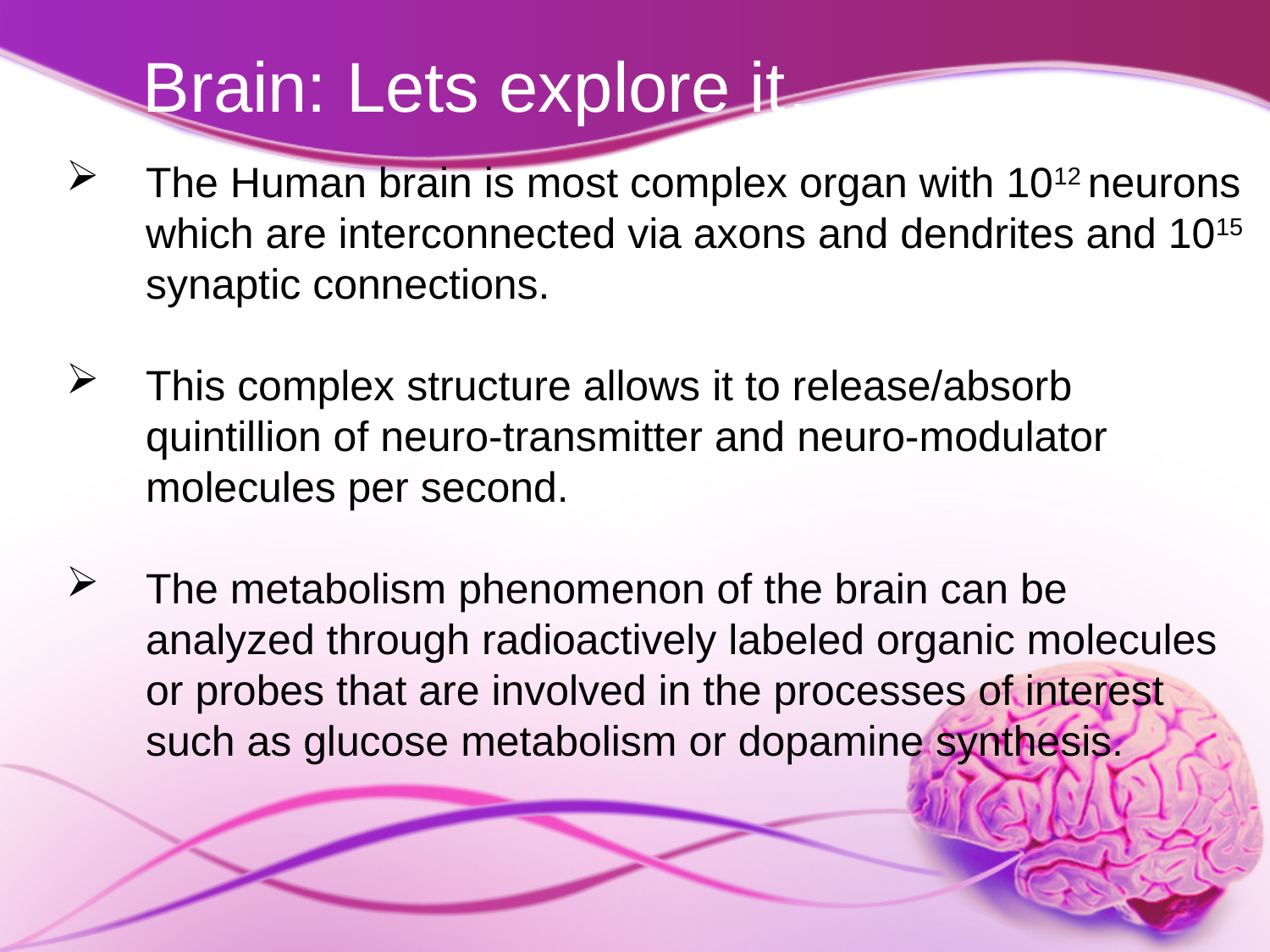

# Brain: Lets explore it…

The Human brain is most complex organ with 1012 neurons which are interconnected via axons and dendrites and 1015 synaptic connections.

This complex structure allows it to release/absorb quintillion of neuro-transmitter and neuro-modulator molecules per second.

The metabolism phenomenon of the brain can be analyzed through radioactively labeled organic molecules or probes that are involved in the processes of interest such as glucose metabolism or dopamine synthesis.